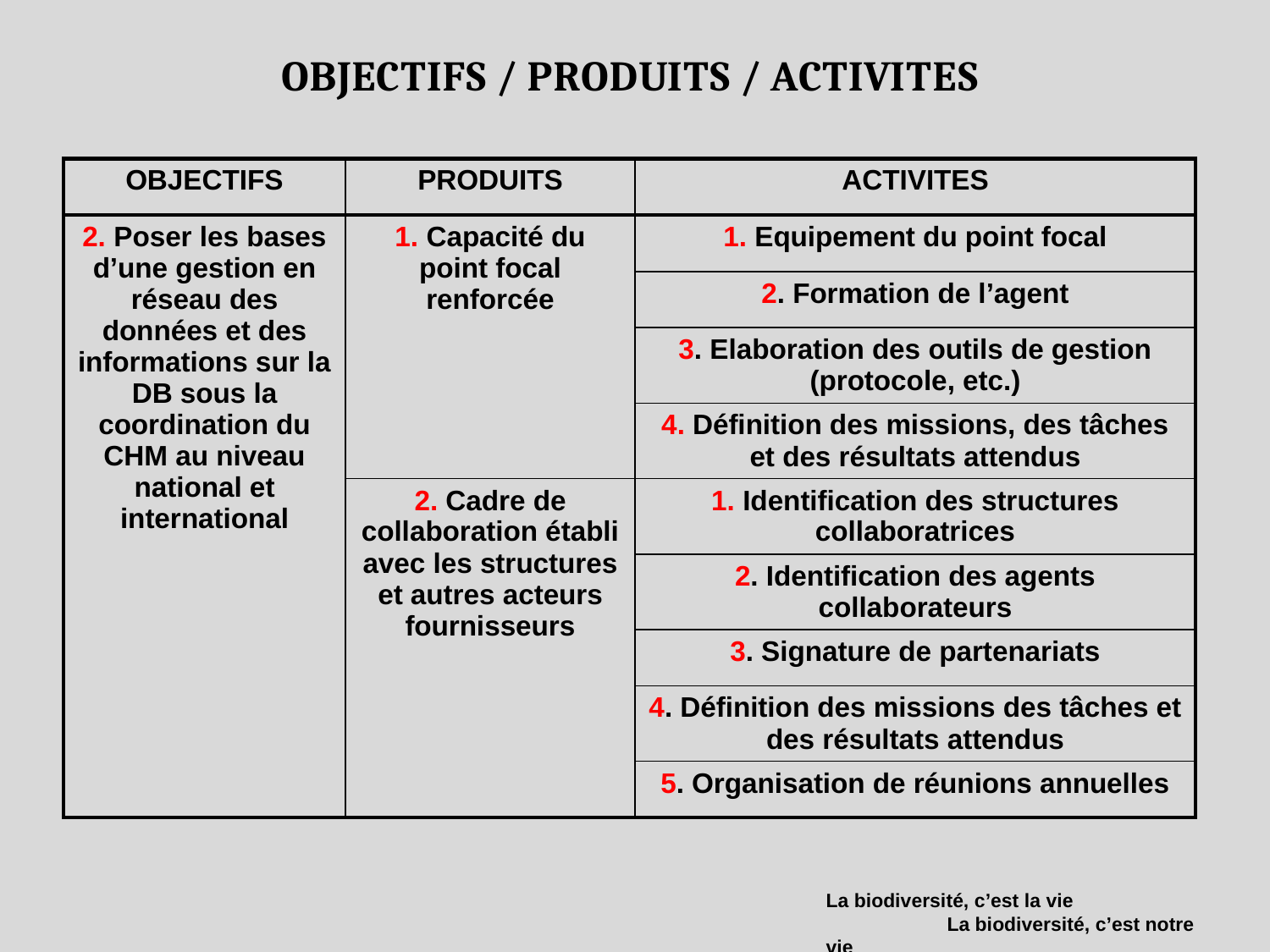

Objectifs / PRODUITS / ACTIVITES
| OBJECTIFS | PRODUITS | ACTIVITES |
| --- | --- | --- |
| 2. Poser les bases d’une gestion en réseau des données et des informations sur la DB sous la coordination du CHM au niveau national et international | 1. Capacité du point focal renforcée | 1. Equipement du point focal |
|  |  | 2. Formation de l’agent |
|  |  | 3. Elaboration des outils de gestion (protocole, etc.) |
|  |  | 4. Définition des missions, des tâches et des résultats attendus |
|  | 2. Cadre de collaboration établi avec les structures et autres acteurs fournisseurs | 1. Identification des structures collaboratrices |
|  |  | 2. Identification des agents collaborateurs |
|  |  | 3. Signature de partenariats |
|  |  | 4. Définition des missions des tâches et des résultats attendus |
|  |  | 5. Organisation de réunions annuelles |
La biodiversité, c’est la vie
                      La biodiversité, c’est notre vie